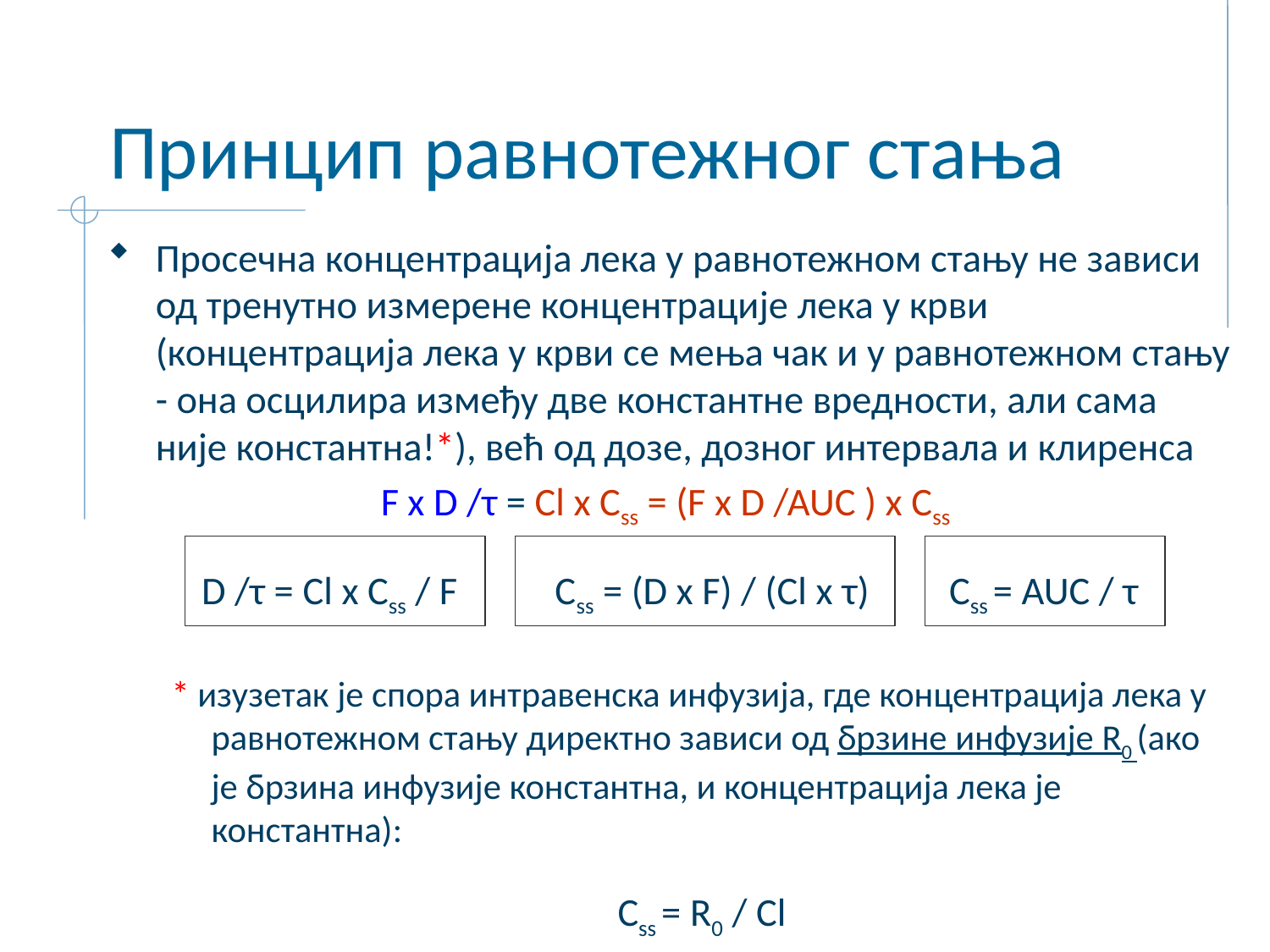

# Принцип равнотежног стања
Просечна концентрација лека у равнотежном стању не зависи од тренутно измерене концентрације лека у крви (концентрација лека у крви се мења чак и у равнотежном стању - она осцилира између две константне вредности, али сама није константна!*), већ од дозе, дозног интервала и клиренса
F x D /τ = Cl x Css = (F x D /AUC ) x Css

D /τ = Cl x Css / F           Css = (D x F) / (Cl x τ)         Css = AUC / τ

* изузетак је спора интравенска инфузија, где концентрација лека у равнотежном стању директно зависи од брзине инфузије R0 (ако је брзина инфузије константна, и концентрација лека је константна):

Css = R0 / Cl